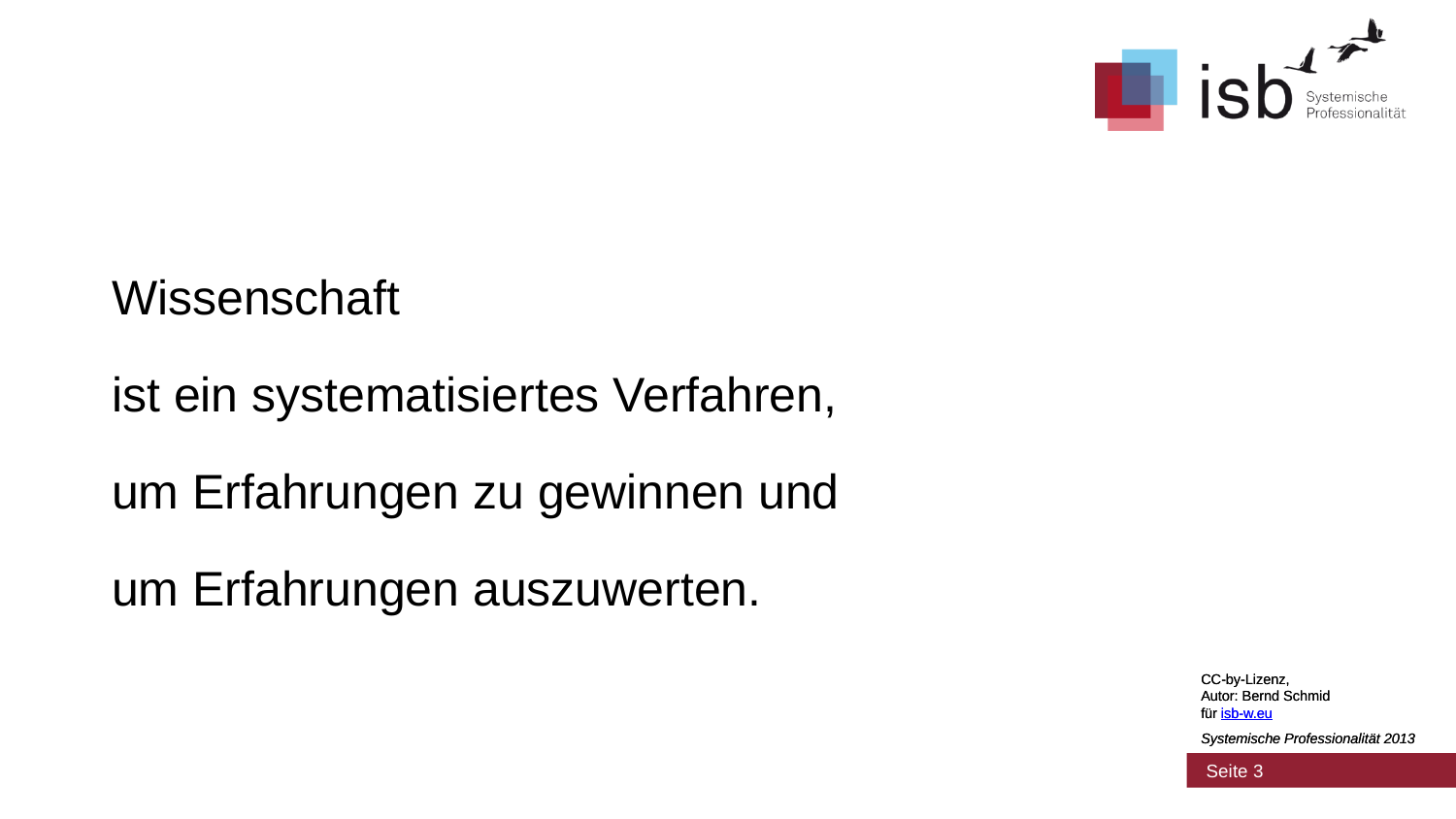

Wissenschaft
ist ein systematisiertes Verfahren,
um Erfahrungen zu gewinnen und
um Erfahrungen auszuwerten.
#

CC-by-Lizenz,
Autor: Bernd Schmid
für isb-w.eu
Systemische Professionalität 2013
 Seite 3